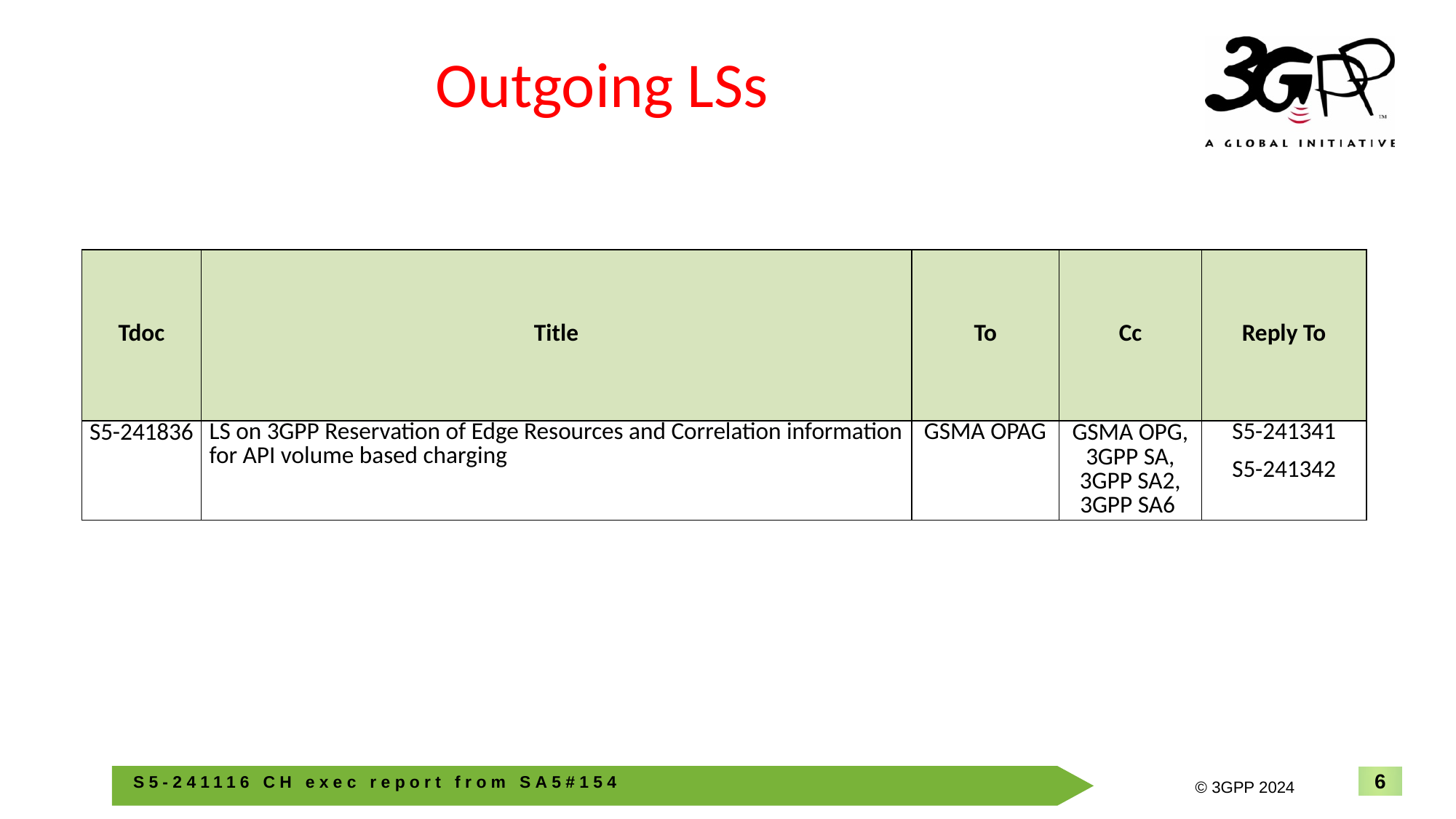

# Outgoing LSs
| Tdoc | Title | To | Cc | Reply To |
| --- | --- | --- | --- | --- |
| S5-241836 | LS on 3GPP Reservation of Edge Resources and Correlation information for API volume based charging | GSMA OPAG | GSMA OPG, 3GPP SA, 3GPP SA2, 3GPP SA6 | S5-241341 S5-241342 |